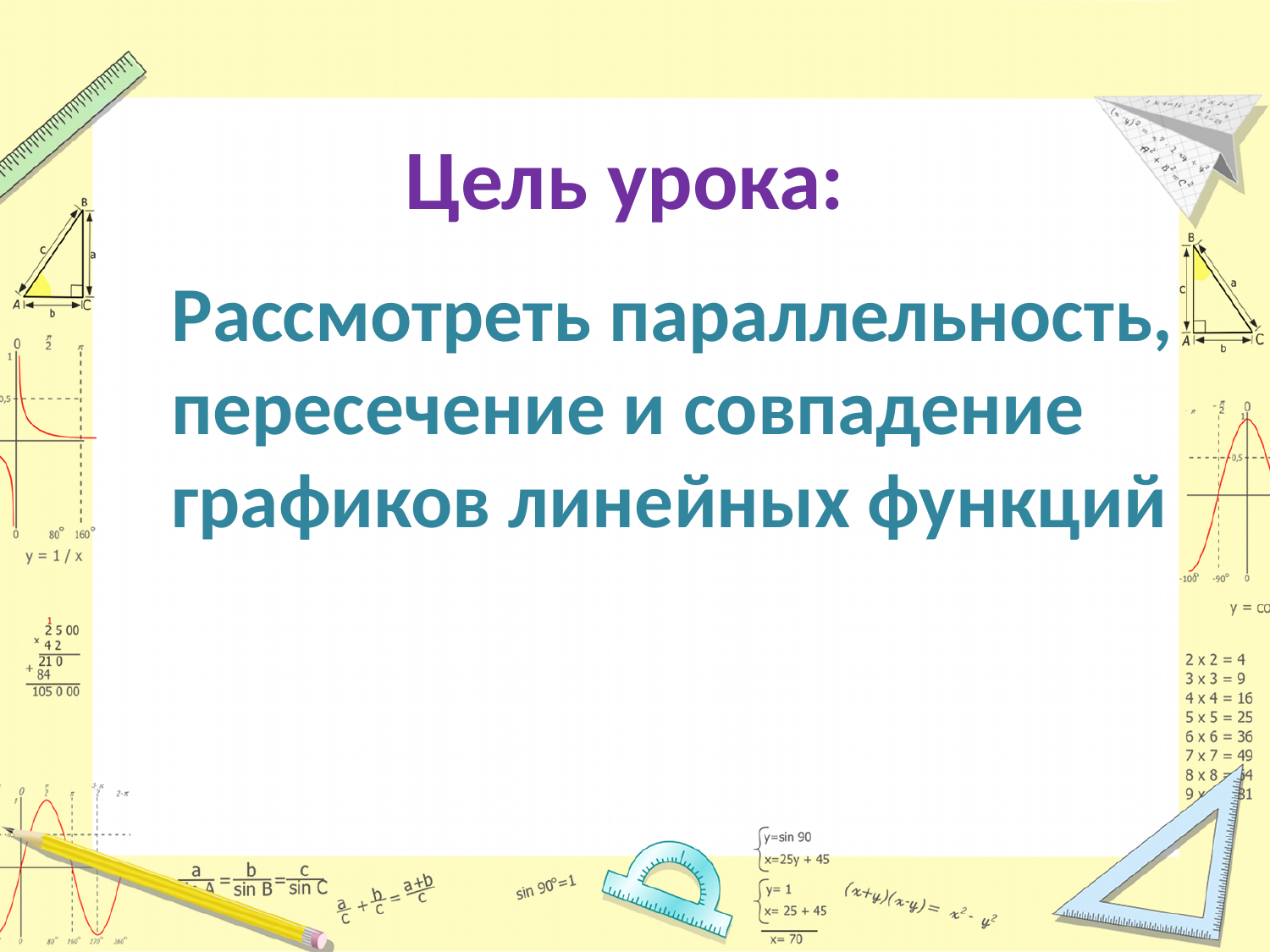

Цель урока:
Рассмотреть параллельность, пересечение и совпадение графиков линейных функций